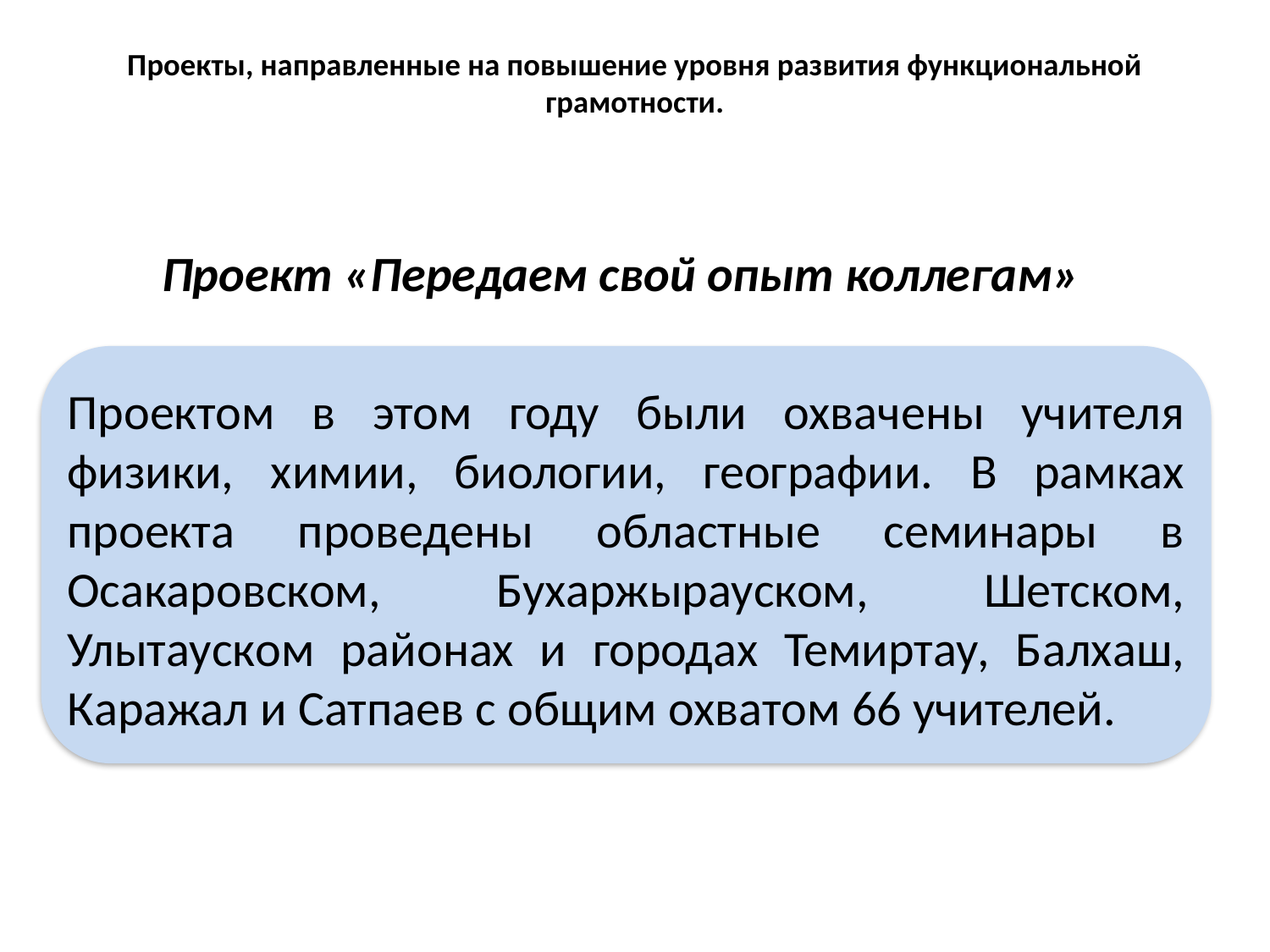

# Проекты, направленные на повышение уровня развития функциональной грамотности.
Проект «Передаем свой опыт коллегам»

Проектом в этом году были охвачены учителя физики, химии, биологии, географии. В рамках проекта проведены областные семинары в Осакаровском, Бухаржырауском, Шетском, Улытауском районах и городах Темиртау, Балхаш, Каражал и Сатпаев с общим охватом 66 учителей.